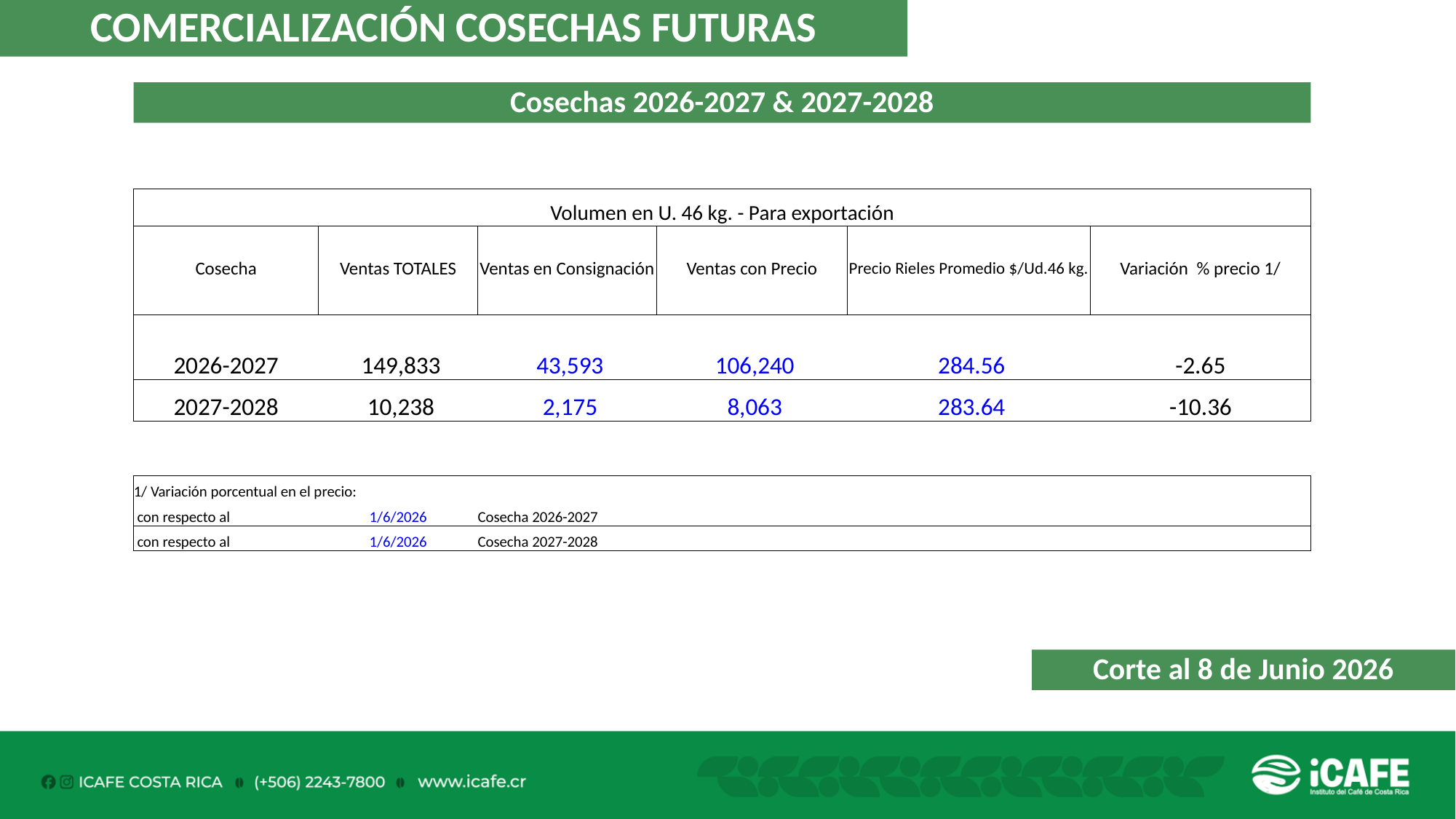

COMERCIALIZACIÓN COSECHAS FUTURAS
Cosechas 2026-2027 & 2027-2028
| Volumen en U. 46 kg. - Para exportación |  |  |  |  |  |
| --- | --- | --- | --- | --- | --- |
| Cosecha | Ventas TOTALES | Ventas en Consignación | Ventas con Precio | Precio Rieles Promedio $/Ud.46 kg. | Variación % precio 1/ |
|  |  |  |  |  |  |
| 2026-2027 | 149,833 | 43,593 | 106,240 | 284.56 | -2.65 |
| 2027-2028 | 10,238 | 2,175 | 8,063 | 283.64 | -10.36 |
|  |  |  |  |  |  |
|  |  |  |  |  |  |
| 1/ Variación porcentual en el precio: |  |  |  |  |  |
| con respecto al | 1/6/2026 | Cosecha 2026-2027 |  |  |  |
| con respecto al | 1/6/2026 | Cosecha 2027-2028 |  |  |  |
Corte al 8 de Junio 2026